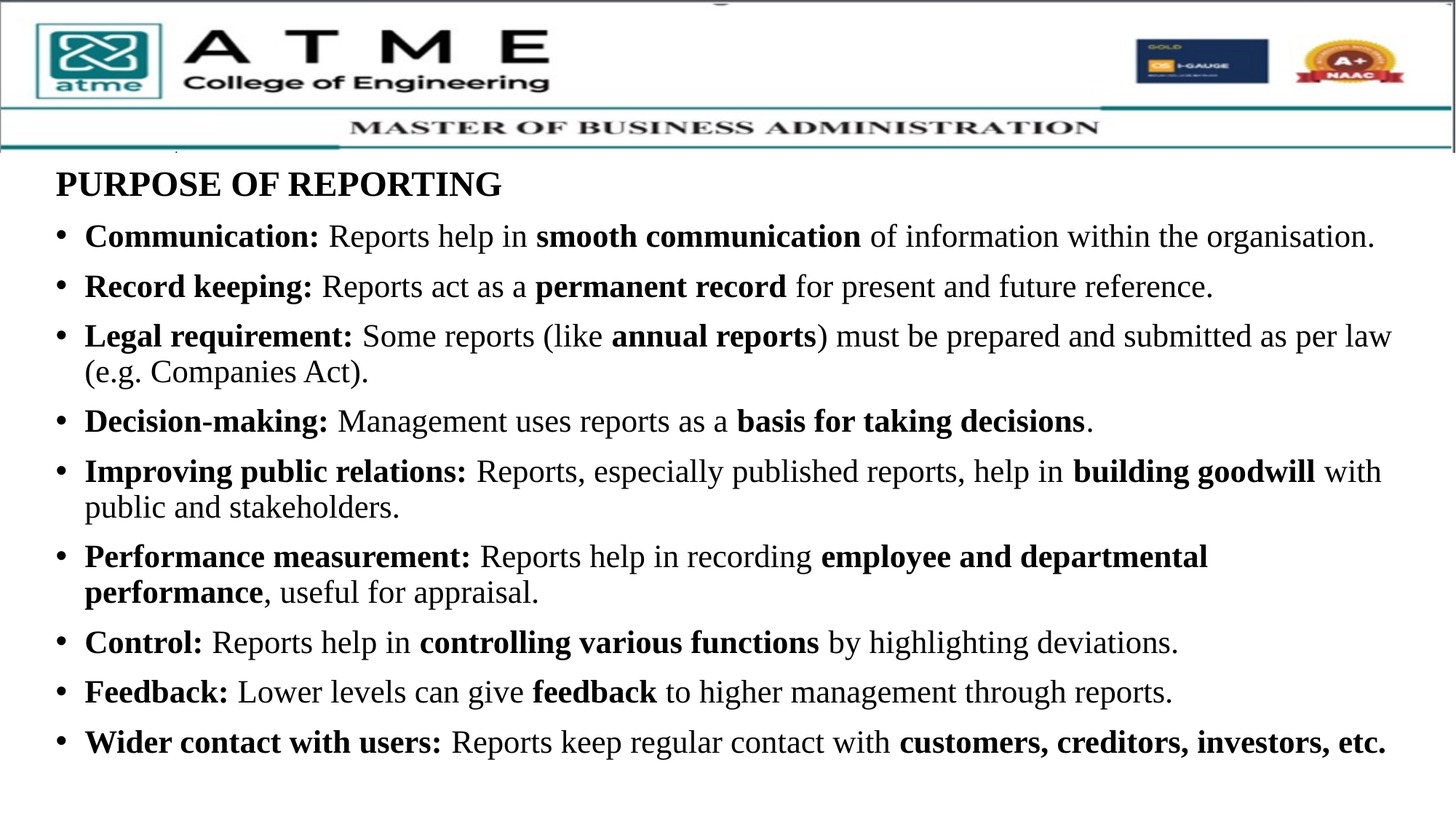

PURPOSE OF REPORTING
Communication: Reports help in smooth communication of information within the organisation.
Record keeping: Reports act as a permanent record for present and future reference.
Legal requirement: Some reports (like annual reports) must be prepared and submitted as per law (e.g. Companies Act).
Decision-making: Management uses reports as a basis for taking decisions.
Improving public relations: Reports, especially published reports, help in building goodwill with public and stakeholders.
Performance measurement: Reports help in recording employee and departmental performance, useful for appraisal.
Control: Reports help in controlling various functions by highlighting deviations.
Feedback: Lower levels can give feedback to higher management through reports.
Wider contact with users: Reports keep regular contact with customers, creditors, investors, etc.